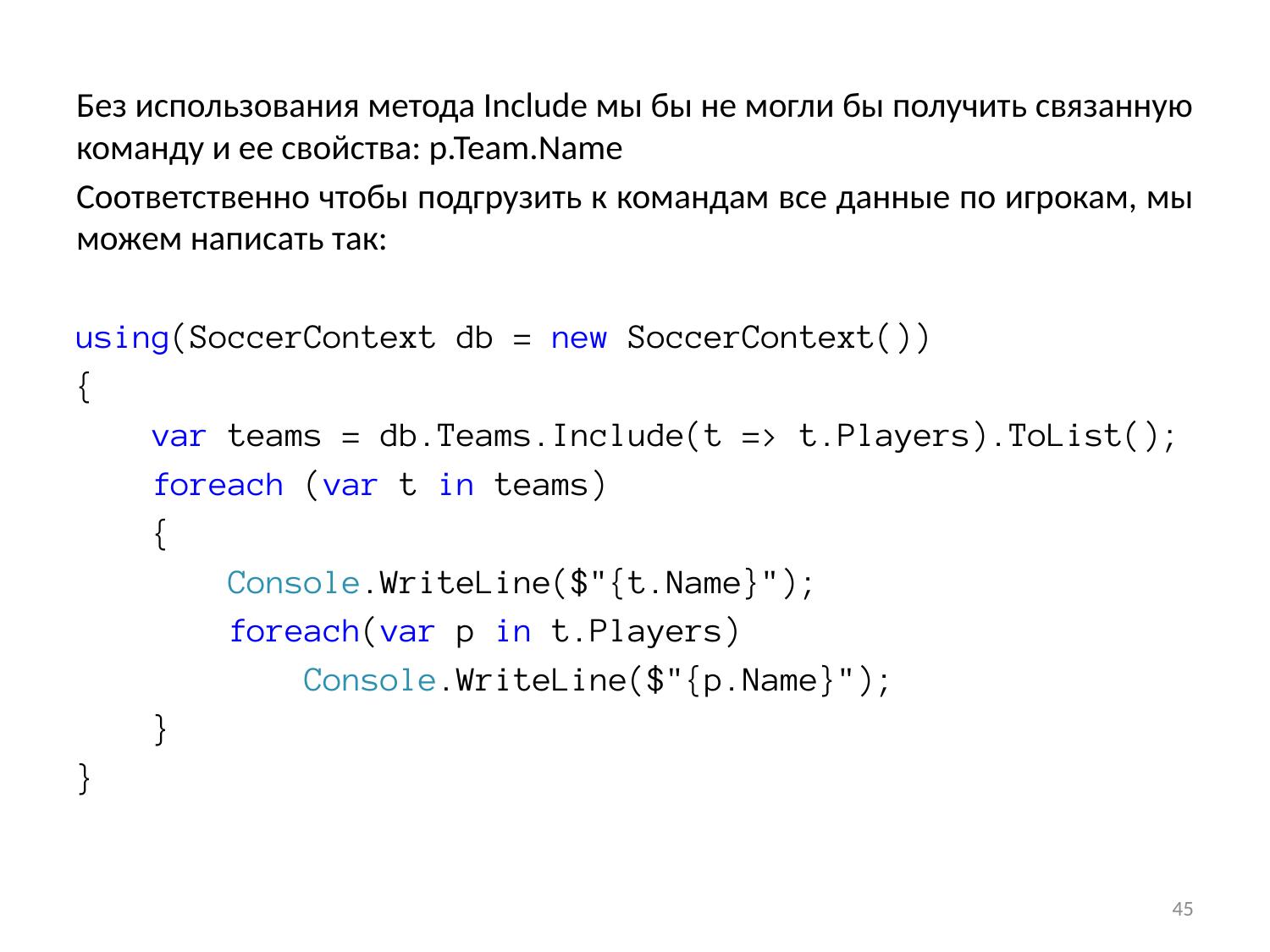

Без использования метода Include мы бы не могли бы получить связанную команду и ее свойства: p.Team.Name
Соответственно чтобы подгрузить к командам все данные по игрокам, мы можем написать так:

using(SoccerContext db = new SoccerContext())
{
    var teams = db.Teams.Include(t => t.Players).ToList();
    foreach (var t in teams)
    {
        Console.WriteLine($"{t.Name}");
        foreach(var p in t.Players)
            Console.WriteLine($"{p.Name}");
    }
}
45